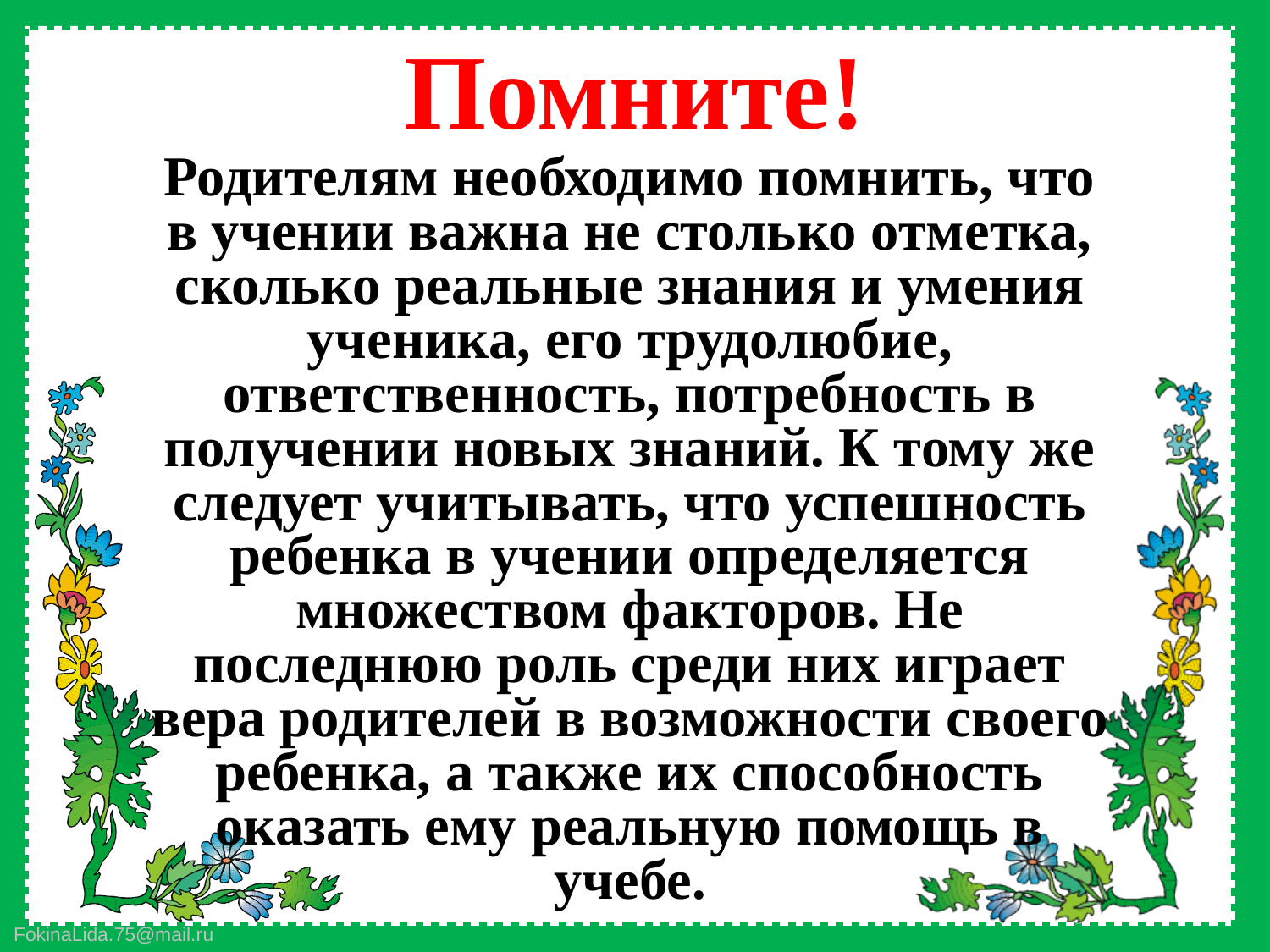

# Помните!
Родителям необходимо помнить, что в учении важна не столько отметка, сколько реальные знания и умения ученика, его трудолюбие, ответственность, потребность в получении новых знаний. К тому же следует учитывать, что успешность ребенка в учении определяется множеством факторов. Не последнюю роль среди них играет вера родителей в возможности своего ребенка, а также их способность оказать ему реальную помощь в учебе.